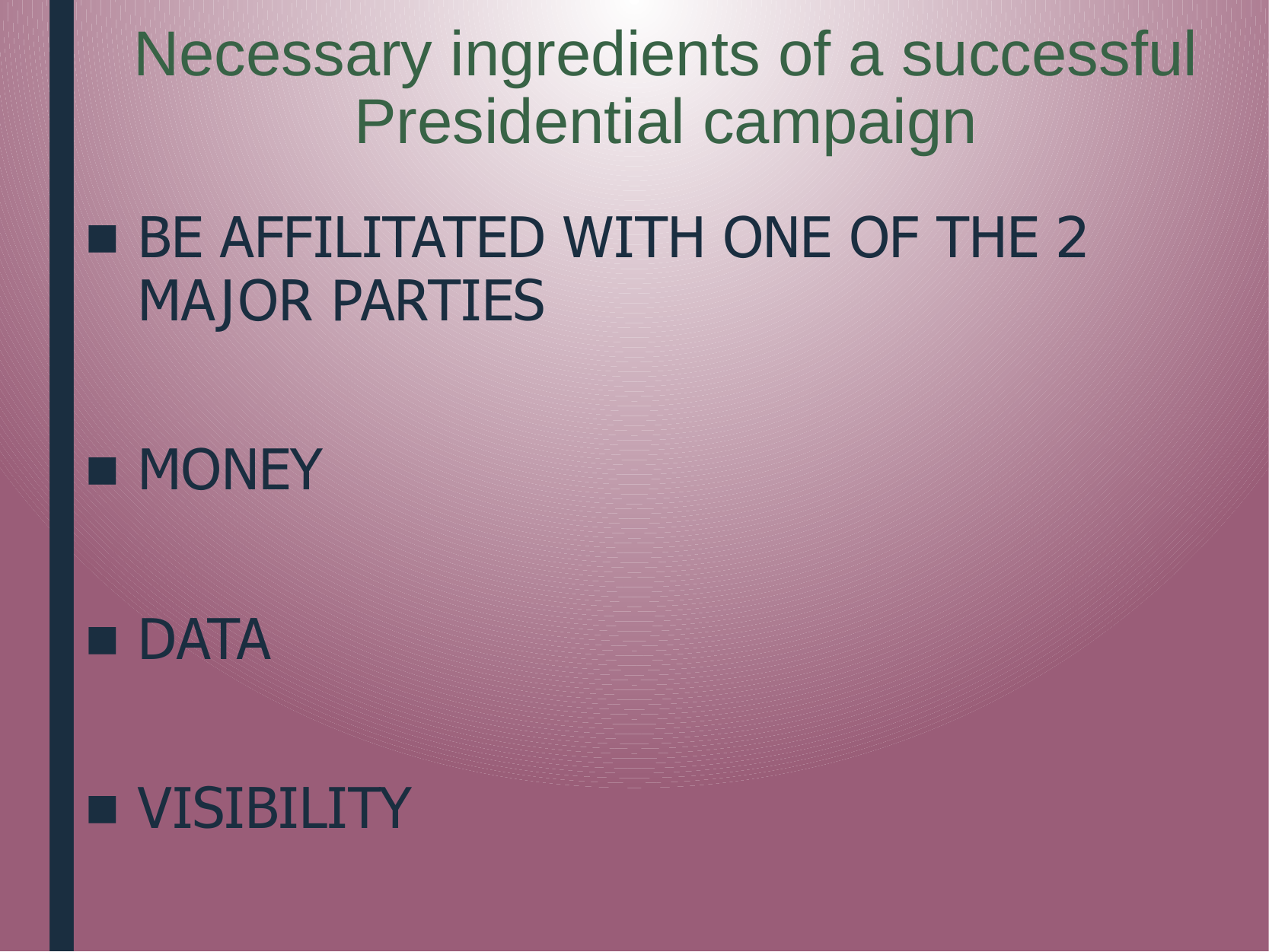

# Necessary ingredients of a successful Presidential campaign
BE AFFILITATED WITH ONE OF THE 2 MAJOR PARTIES

MONEY

DATA

VISIBILITY